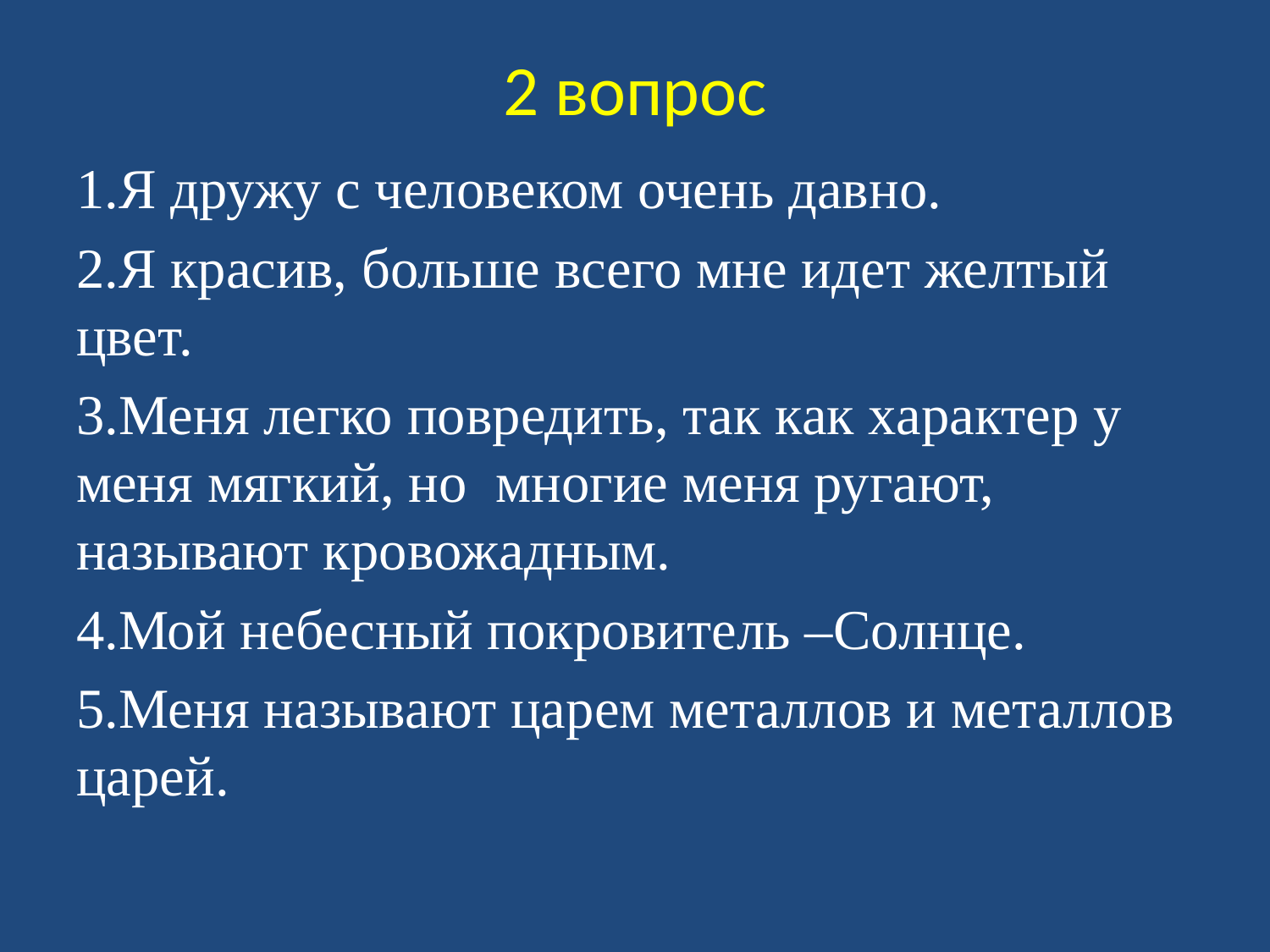

# 2 вопрос
1.Я дружу с человеком очень давно.
2.Я красив, больше всего мне идет желтый цвет.
3.Меня легко повредить, так как характер у меня мягкий, но  многие меня ругают, называют кровожадным.
4.Мой небесный покровитель –Солнце.
5.Меня называют царем металлов и металлов царей.